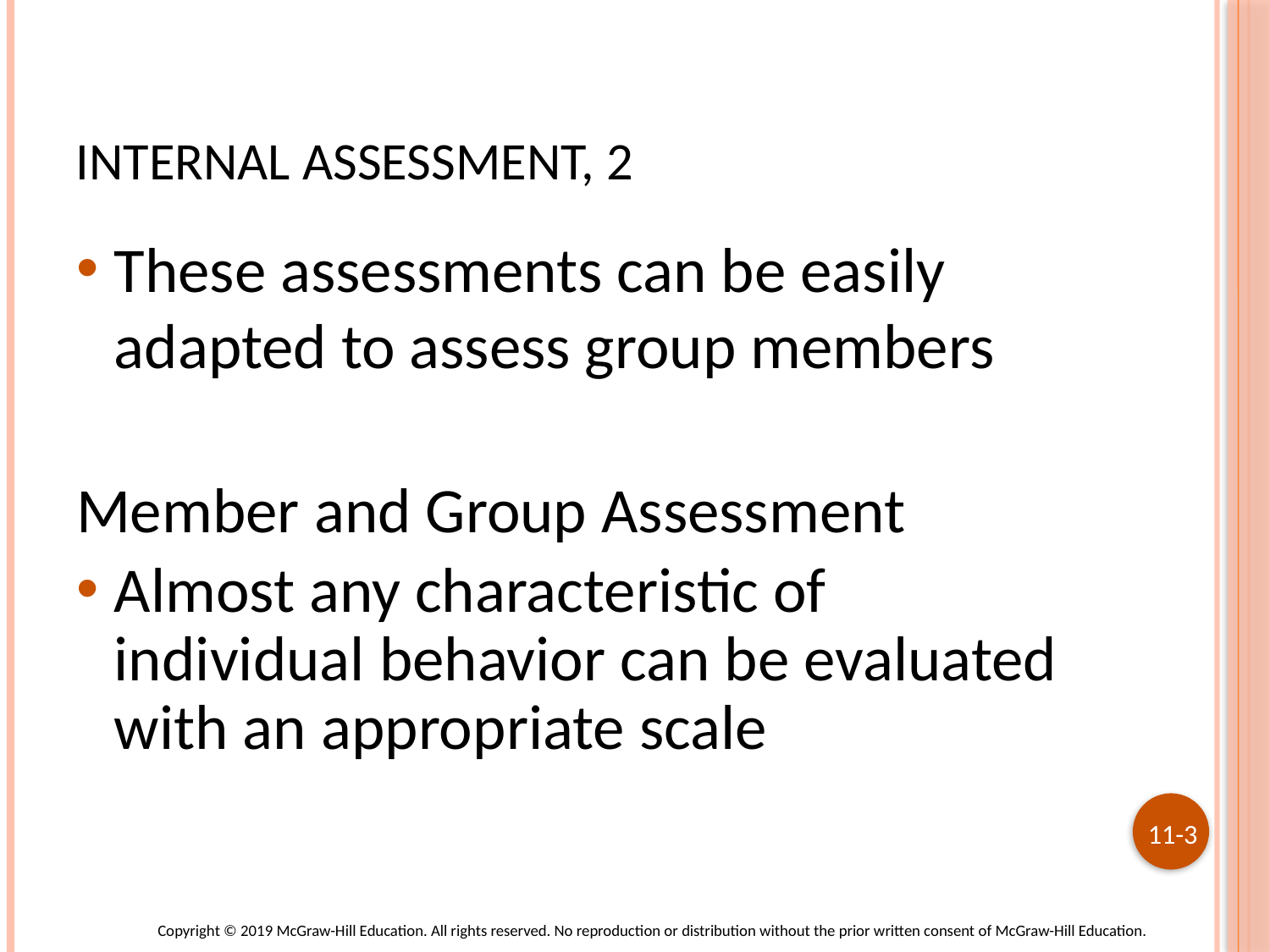

# Internal Assessment, 2
These assessments can be easily adapted to assess group members

Member and Group Assessment
Almost any characteristic of individual behavior can be evaluated with an appropriate scale